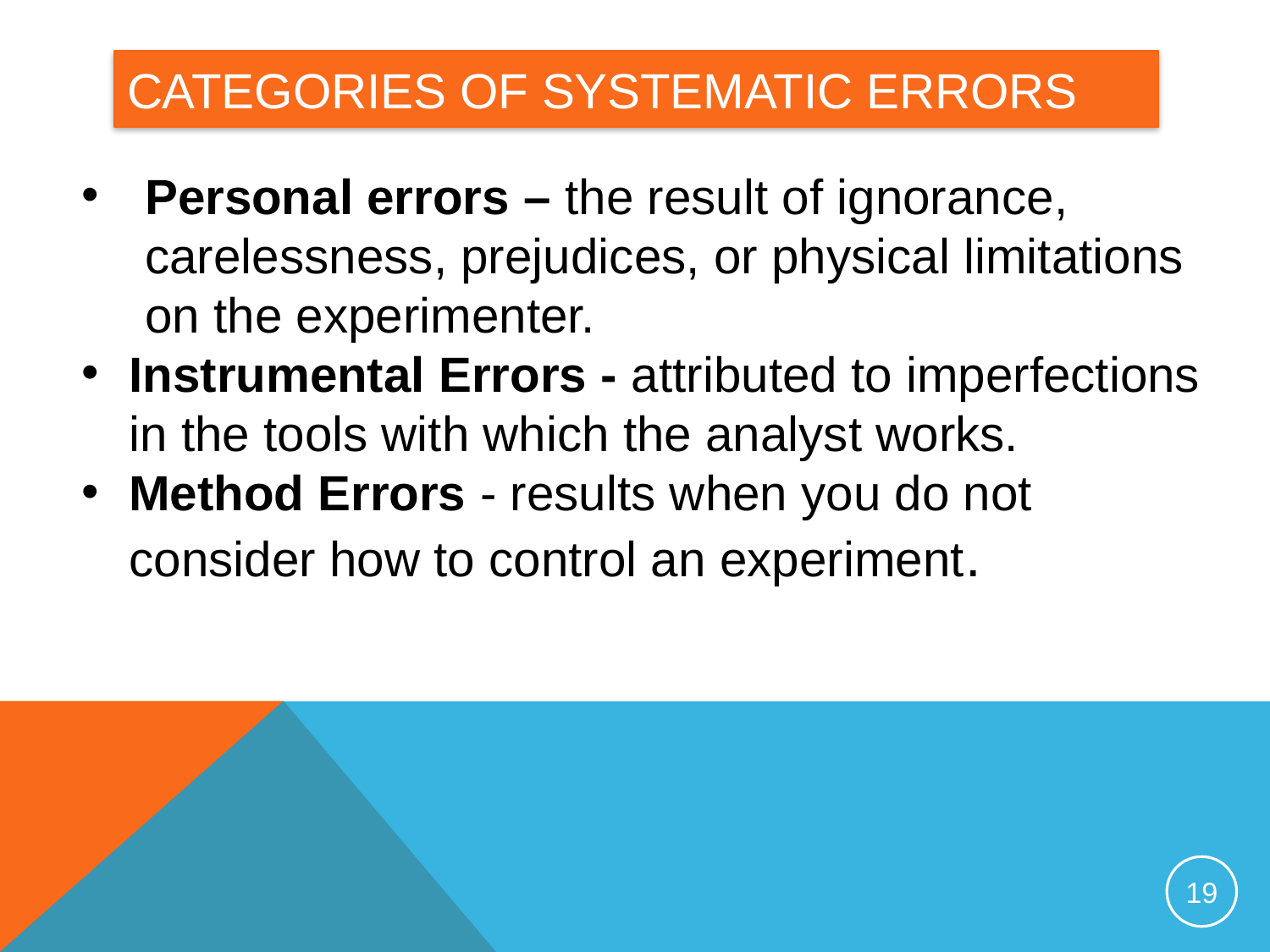

# Categories of systematic errors
Personal errors – the result of ignorance, carelessness, prejudices, or physical limitations on the experimenter.
Instrumental Errors - attributed to imperfections in the tools with which the analyst works.
Method Errors - results when you do not consider how to control an experiment.
19